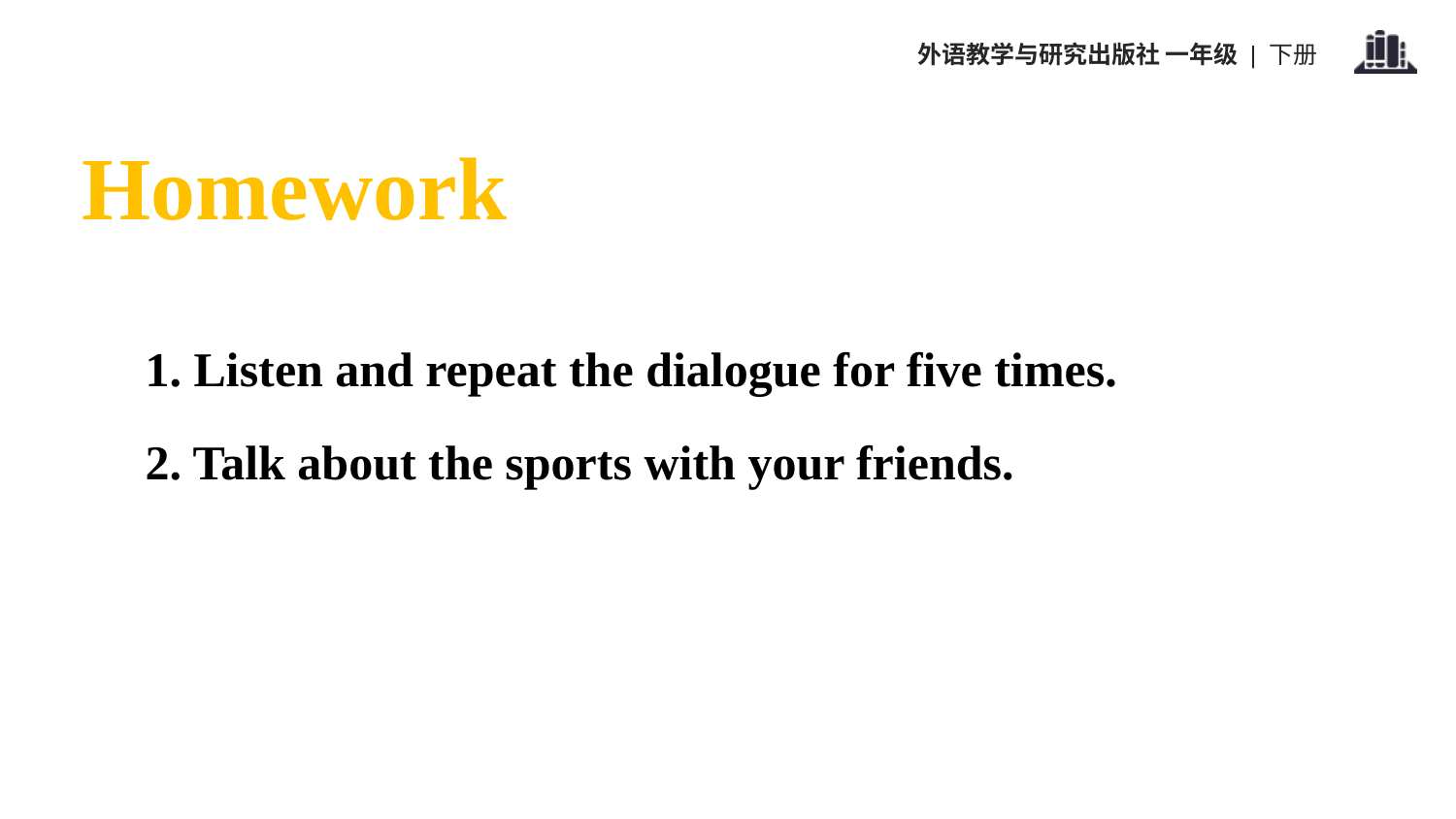

Homework
1. Listen and repeat the dialogue for five times.
2. Talk about the sports with your friends.